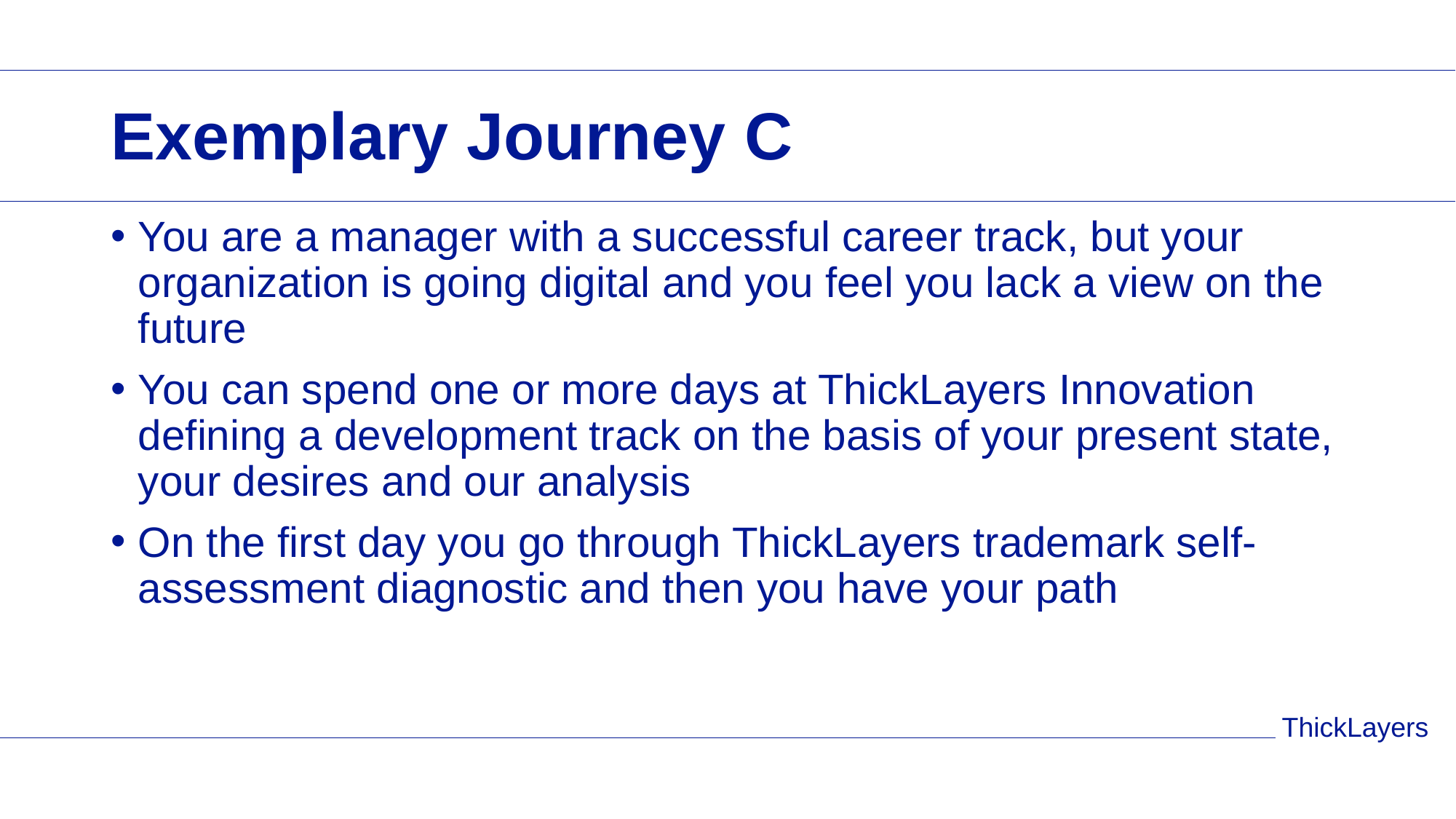

# Exemplary Journey C
You are a manager with a successful career track, but your organization is going digital and you feel you lack a view on the future
You can spend one or more days at ThickLayers Innovation defining a development track on the basis of your present state, your desires and our analysis
On the first day you go through ThickLayers trademark self-assessment diagnostic and then you have your path